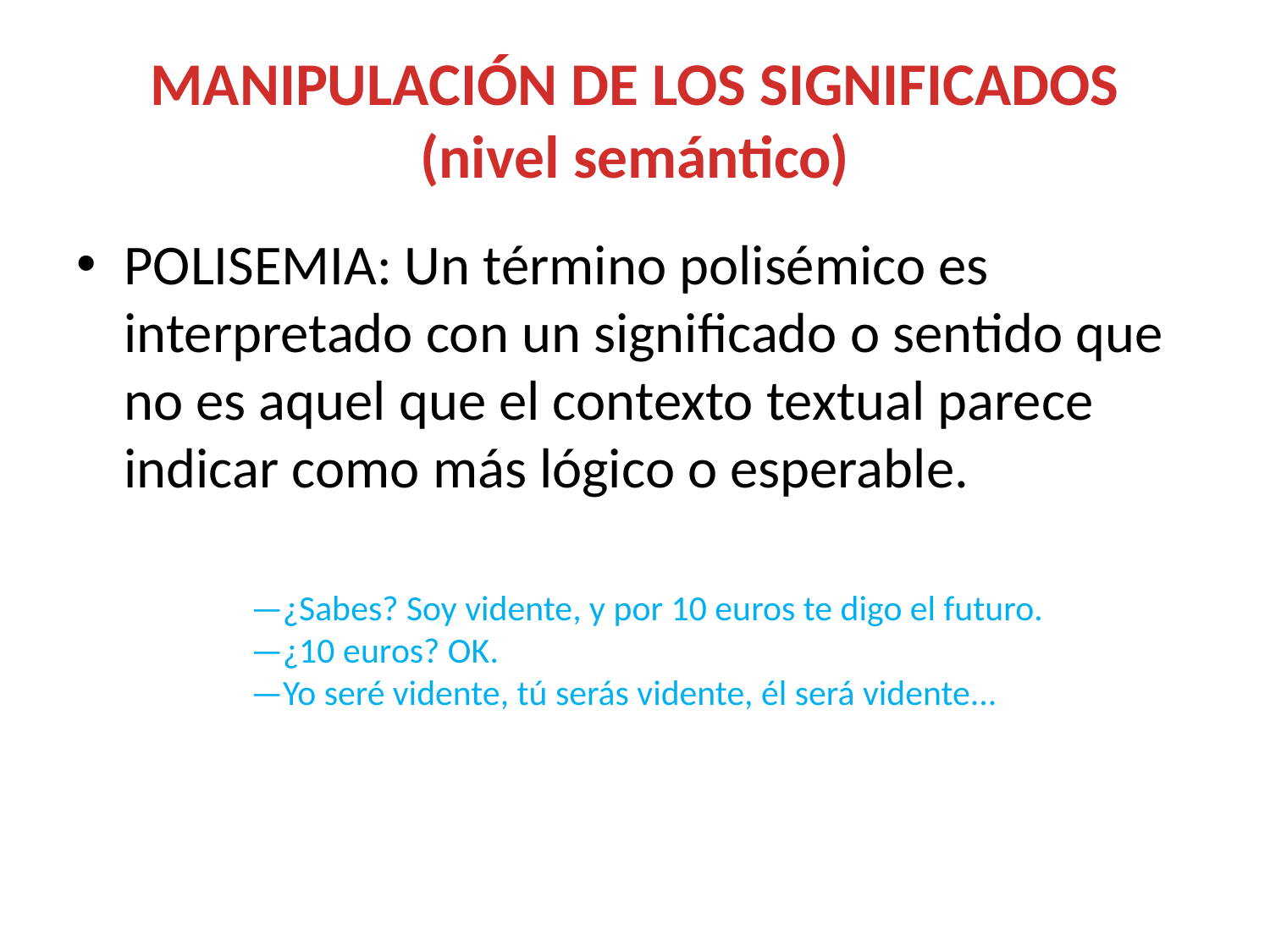

# MANIPULACIÓN DE LOS SIGNIFICADOS (nivel semántico)
POLISEMIA: Un término polisémico es interpretado con un significado o sentido que no es aquel que el contexto textual parece indicar como más lógico o esperable.

		—¿Sabes? Soy vidente, y por 10 euros te digo el futuro.
	—¿10 euros? OK.
	—Yo seré vidente, tú serás vidente, él será vidente...